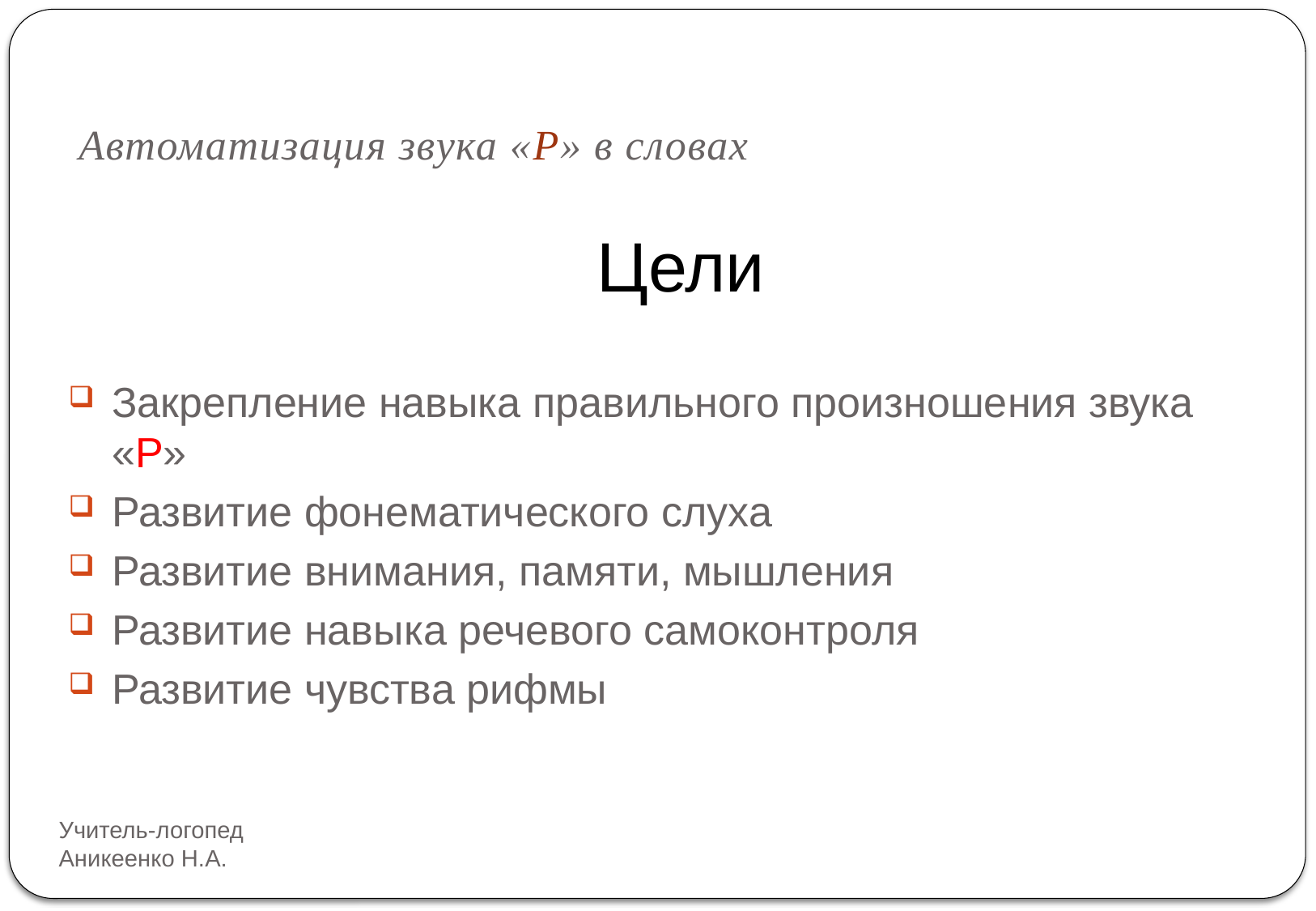

# Автоматизация звука «Р» в словах
Цели

Закрепление навыка правильного произношения звука «Р»
Развитие фонематического слуха
Развитие внимания, памяти, мышления
Развитие навыка речевого самоконтроля
Развитие чувства рифмы
Учитель-логопед
Аникеенко Н.А.